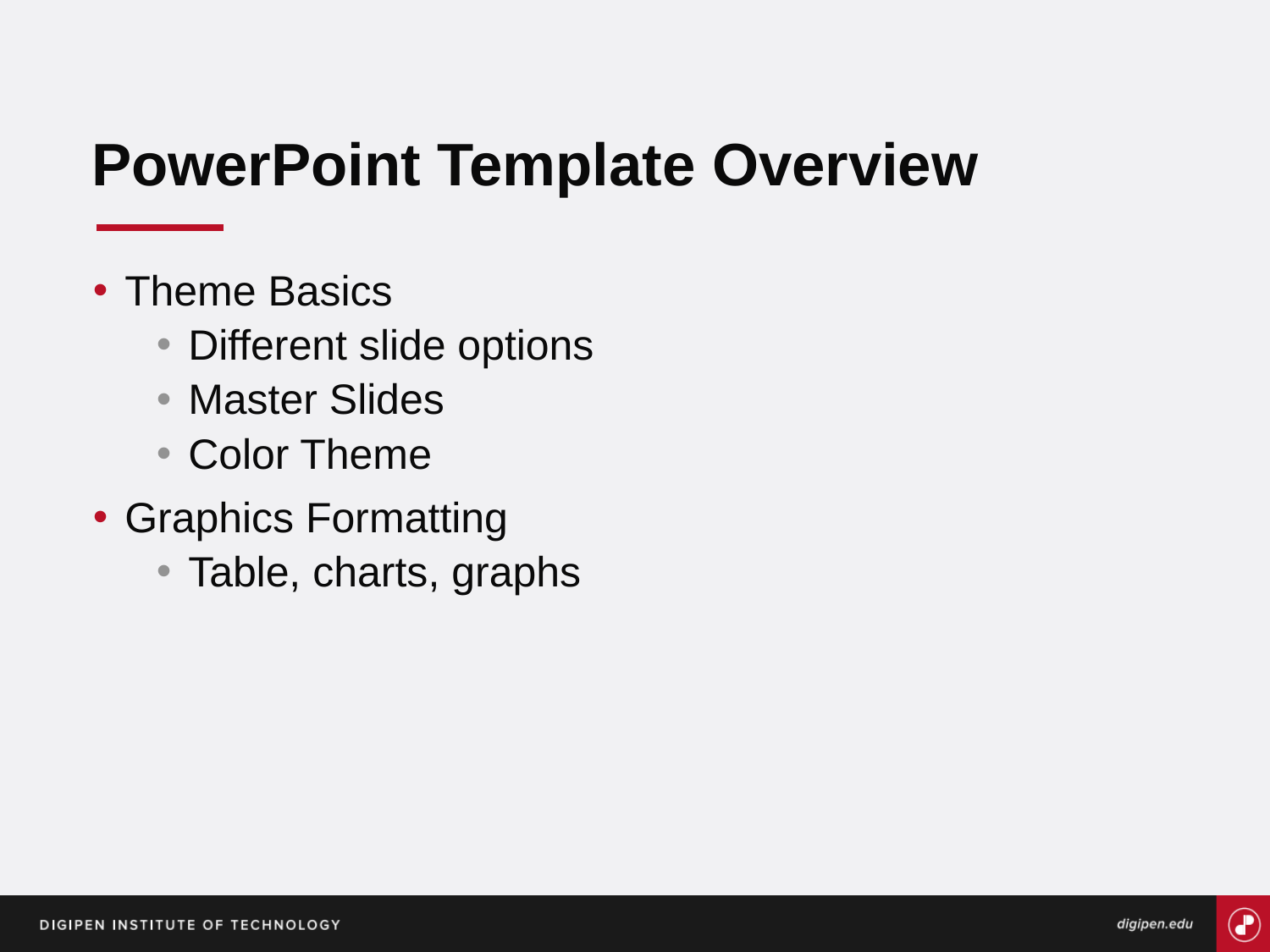

# PowerPoint Template Overview
Theme Basics
Different slide options
Master Slides
Color Theme
Graphics Formatting
Table, charts, graphs